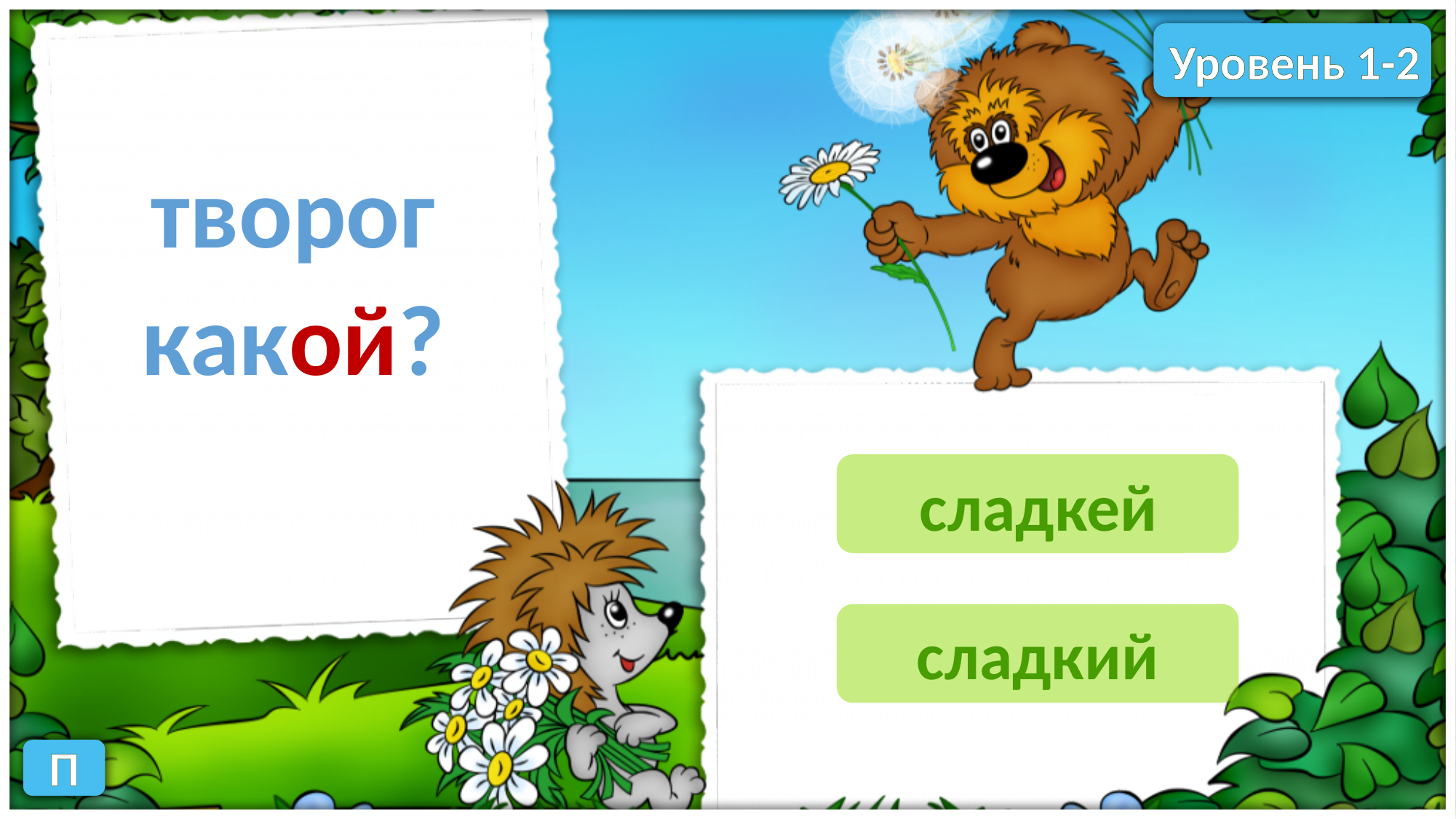

Уровень 1-2
творог
какой?

сладкей

сладкий
П